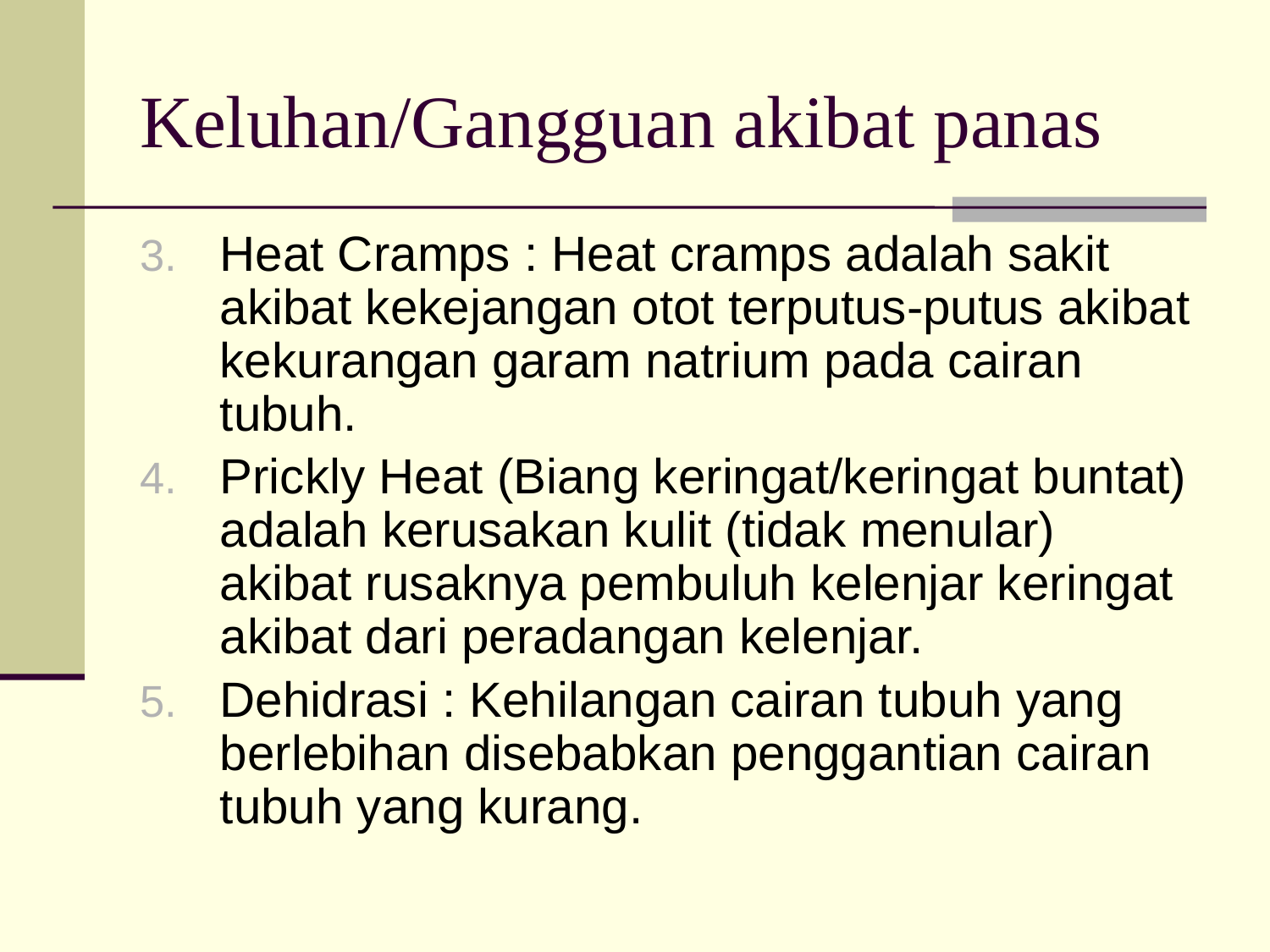

# Keluhan/Gangguan akibat panas
Heat Cramps : Heat cramps adalah sakit akibat kekejangan otot terputus-putus akibat kekurangan garam natrium pada cairan tubuh.
Prickly Heat (Biang keringat/keringat buntat) adalah kerusakan kulit (tidak menular) akibat rusaknya pembuluh kelenjar keringat akibat dari peradangan kelenjar.
Dehidrasi : Kehilangan cairan tubuh yang berlebihan disebabkan penggantian cairan tubuh yang kurang.